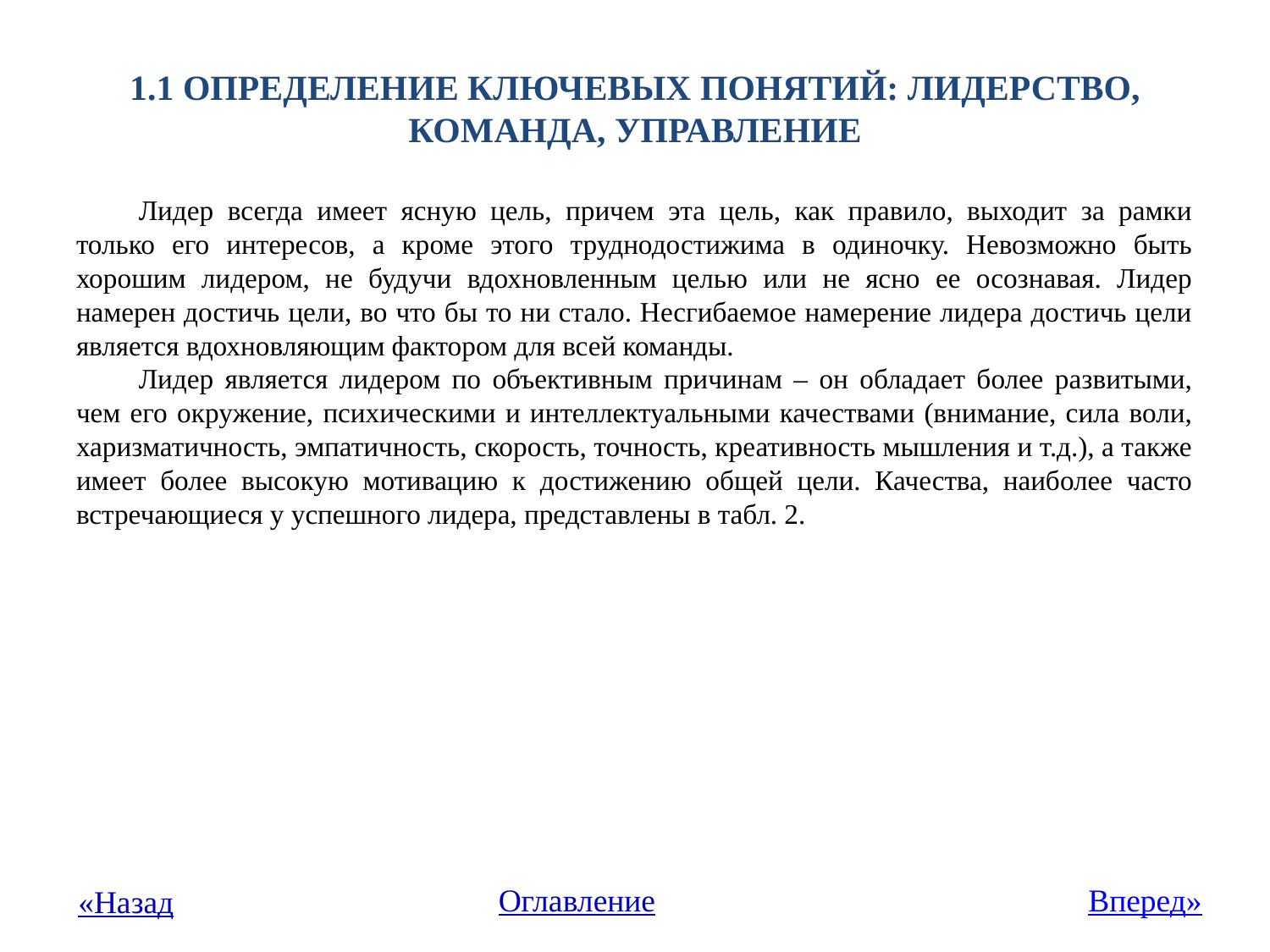

# 1.1 Определение ключевых понятий: лидерство, команда, управление
Лидер всегда имеет ясную цель, причем эта цель, как правило, выходит за рамки только его интересов, а кроме этого труднодостижима в одиночку. Невозможно быть хорошим лидером, не будучи вдохновленным целью или не ясно ее осознавая. Лидер намерен достичь цели, во что бы то ни стало. Несгибаемое намерение лидера достичь цели является вдохновляющим фактором для всей команды.
Лидер является лидером по объективным причинам – он обладает более развитыми, чем его окружение, психическими и интеллектуальными качествами (внимание, сила воли, харизматичность, эмпатичность, скорость, точность, креативность мышления и т.д.), а также имеет более высокую мотивацию к достижению общей цели. Качества, наиболее часто встречающиеся у успешного лидера, представлены в табл. 2.

Оглавление
Вперед»
«Назад